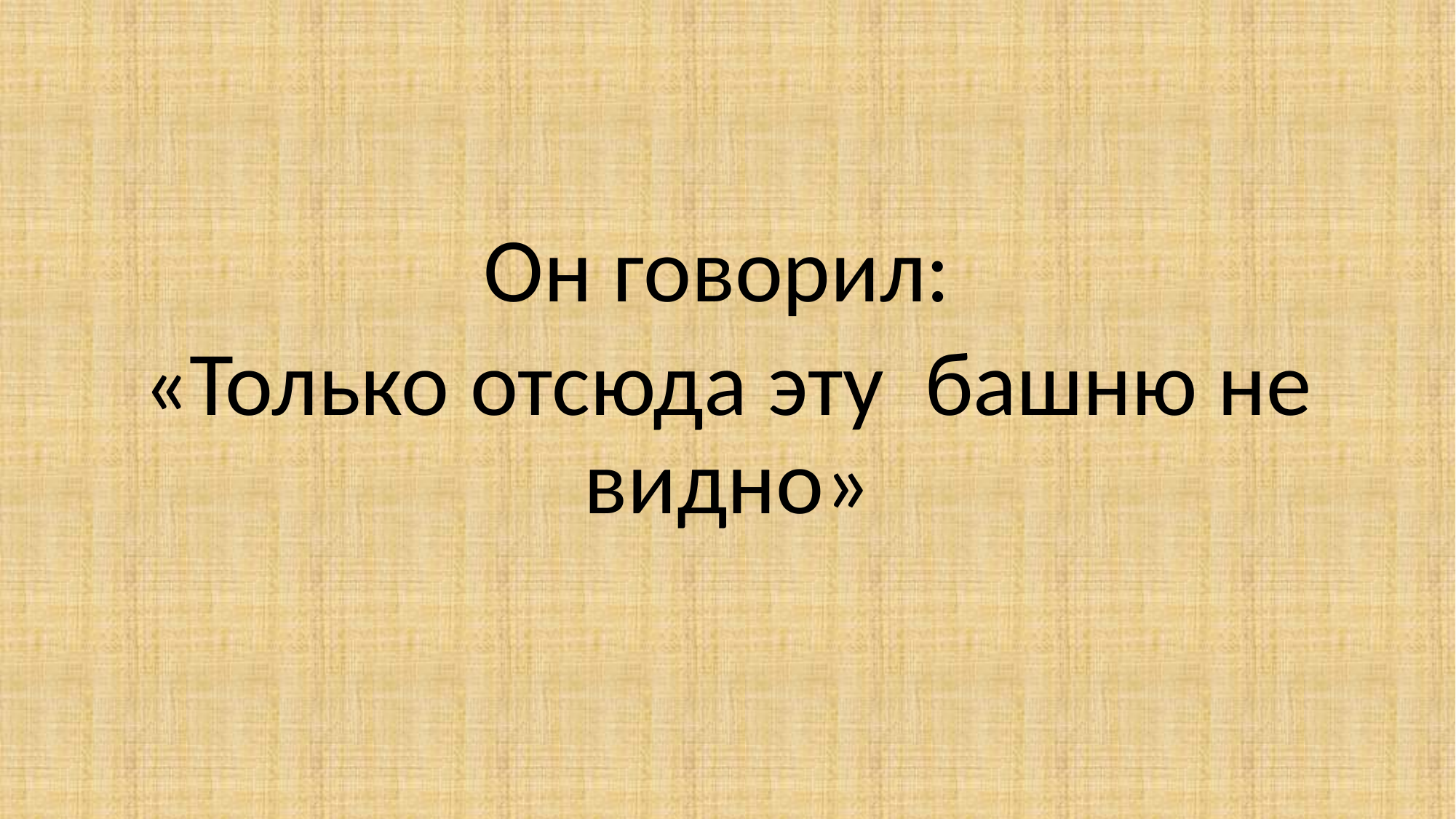

#
Он говорил:
«Только отсюда эту  башню не видно»